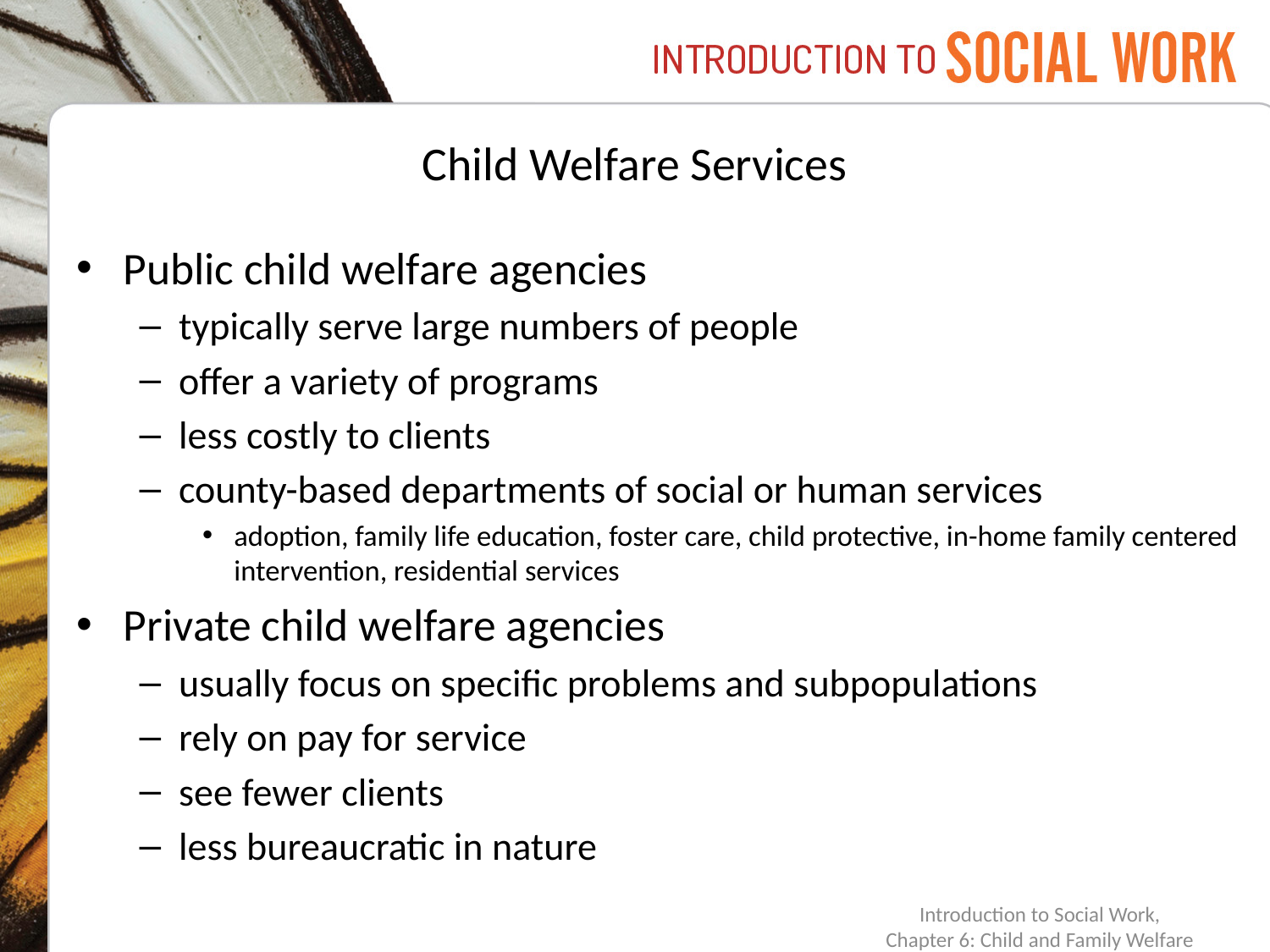

# Child Welfare Services
Public child welfare agencies
typically serve large numbers of people
offer a variety of programs
less costly to clients
county-based departments of social or human services
adoption, family life education, foster care, child protective, in-home family centered intervention, residential services
Private child welfare agencies
usually focus on specific problems and subpopulations
rely on pay for service
see fewer clients
less bureaucratic in nature

Introduction to Social Work,
Chapter 6: Child and Family Welfare